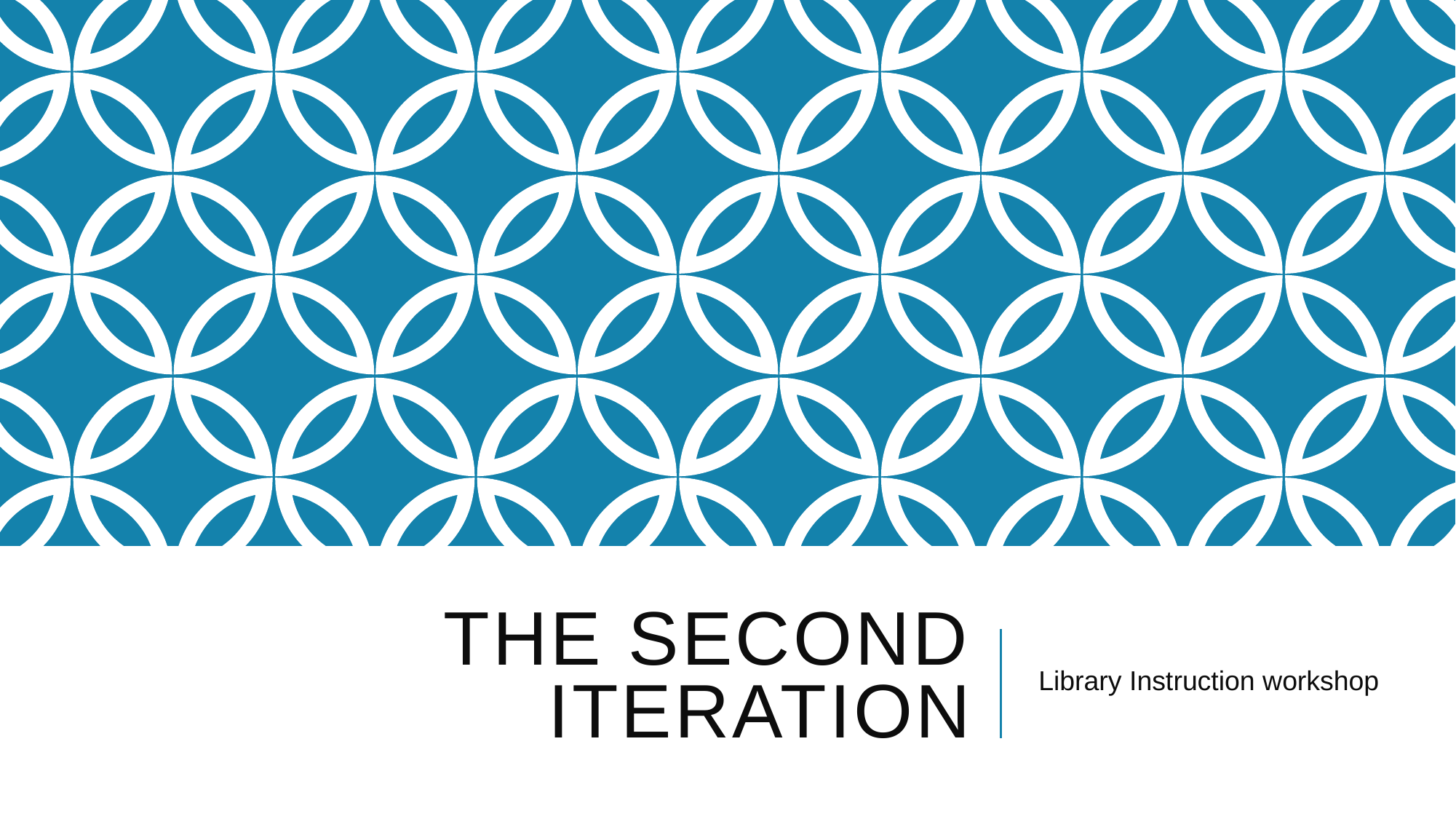

# The Second Iteration
Library Instruction workshop